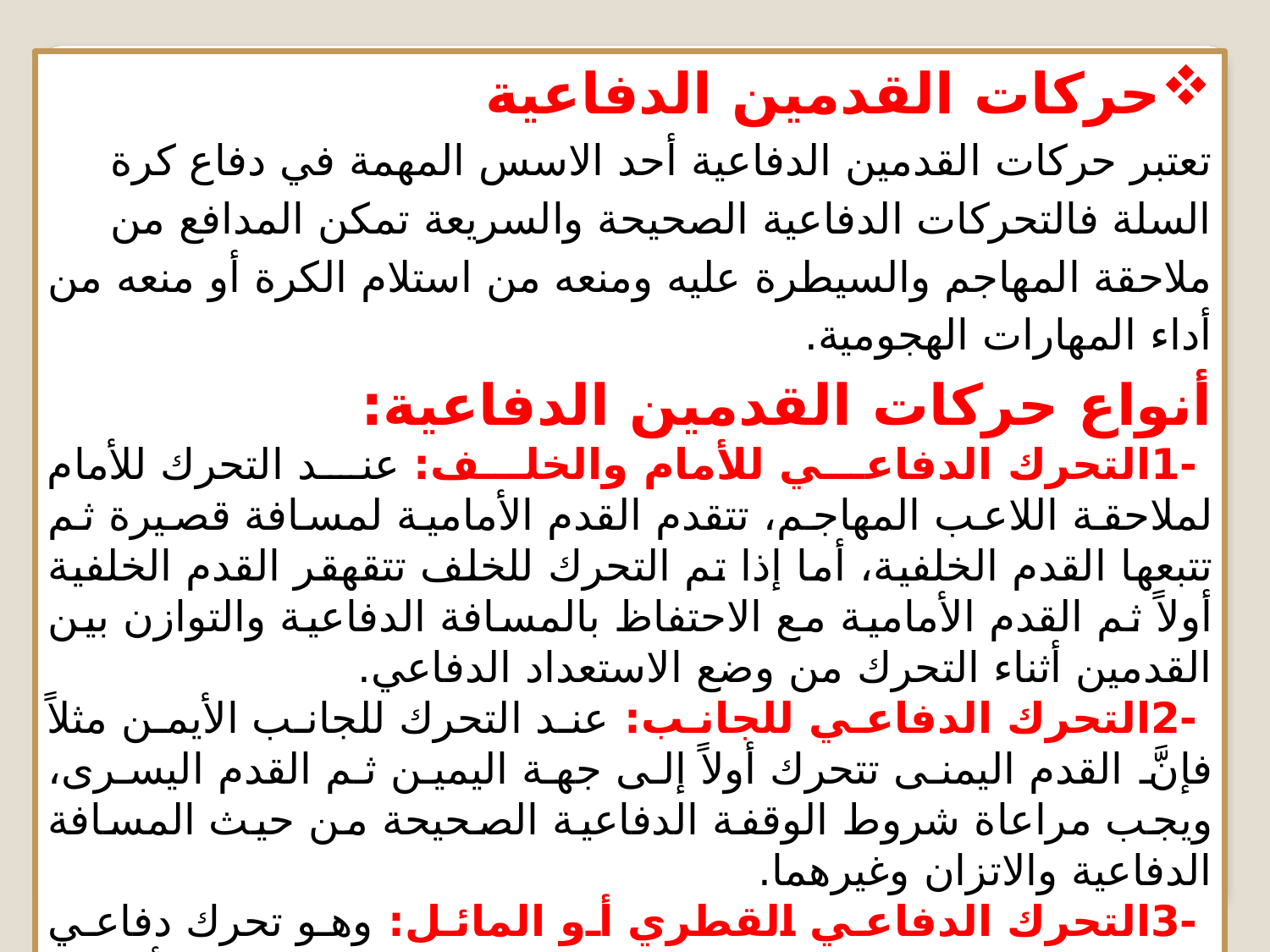

حركات القدمين الدفاعية
تعتبر حركات القدمين الدفاعية أحد الاسس المهمة في دفاع كرة السلة فالتحركات الدفاعية الصحيحة والسريعة تمكن المدافع من ملاحقة المهاجم والسيطرة عليه ومنعه من استلام الكرة أو منعه من أداء المهارات الهجومية.
أنواع حركات القدمين الدفاعية:
 -1التحرك الدفاعي للأمام والخلف: عند التحرك للأمام لملاحقة اللاعب المهاجم، تتقدم القدم الأمامية لمسافة قصيرة ثم تتبعها القدم الخلفية، أما إذا تم التحرك للخلف تتقهقر القدم الخلفية أولاً ثم القدم الأمامية مع الاحتفاظ بالمسافة الدفاعية والتوازن بين القدمين أثناء التحرك من وضع الاستعداد الدفاعي.
 -2التحرك الدفاعي للجانب: عند التحرك للجانب الأيمن مثلاً فإنَّ القدم اليمنى تتحرك أولاً إلى جهة اليمين ثم القدم اليسرى، ويجب مراعاة شروط الوقفة الدفاعية الصحيحة من حيث المسافة الدفاعية والاتزان وغيرهما.
 -3التحرك الدفاعي القطري أو المائل: وهو تحرك دفاعي مائل يستخدم في حالة تحرك المنافس ما بين الجانب الأمامي والخلفي، ويؤدي اللاعب نفس الخطوات الدفاعية مع اختلاف بسيط وهو ميل أو انحراف الجسم بزاوية مع مراعاة نفس الشروط في التحركات الدفاعية.